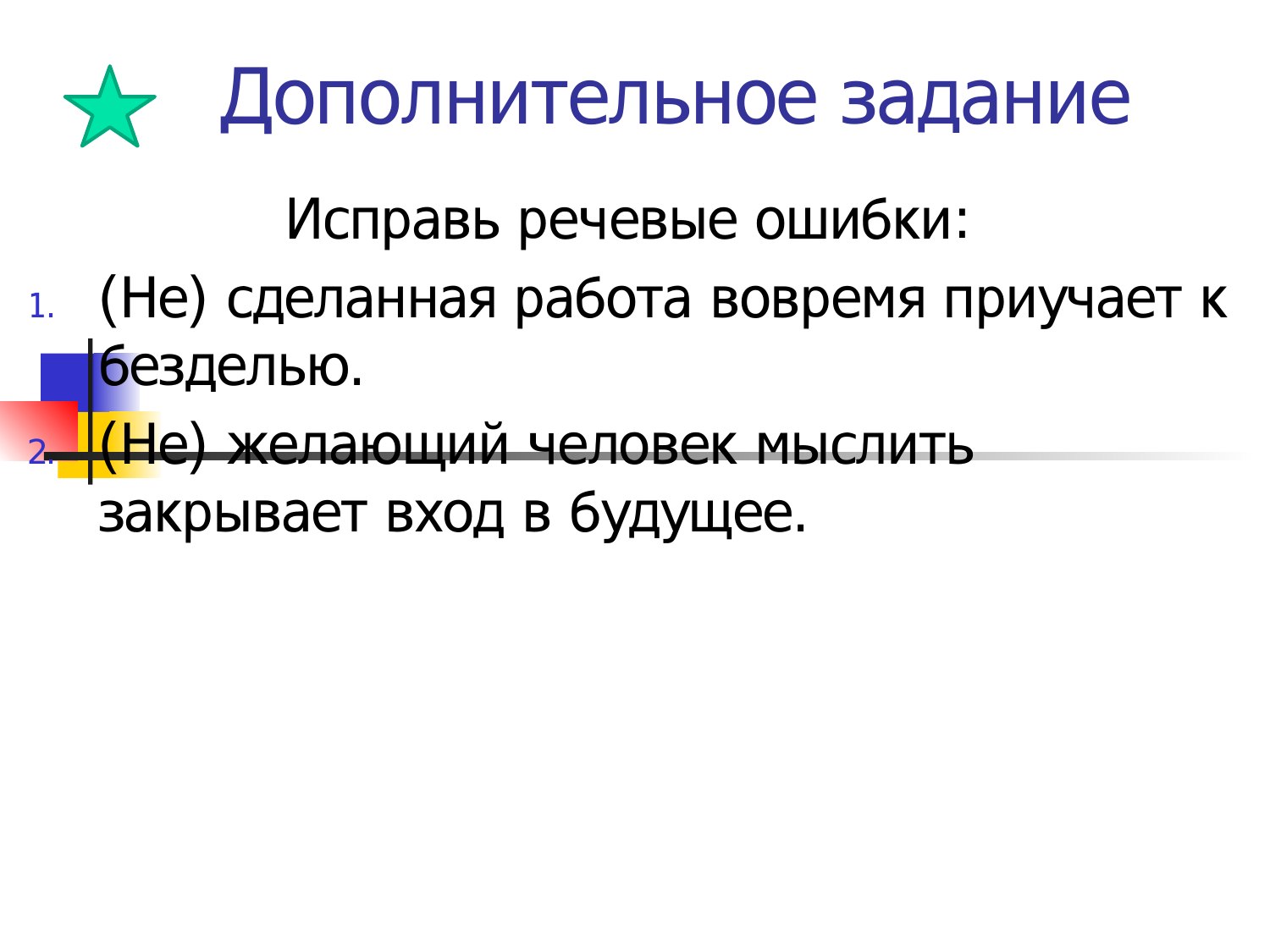

# Дополнительное задание

Исправь речевые ошибки:
(Не) сделанная работа вовремя приучает к безделью.
(Не) желающий человек мыслить закрывает вход в будущее.